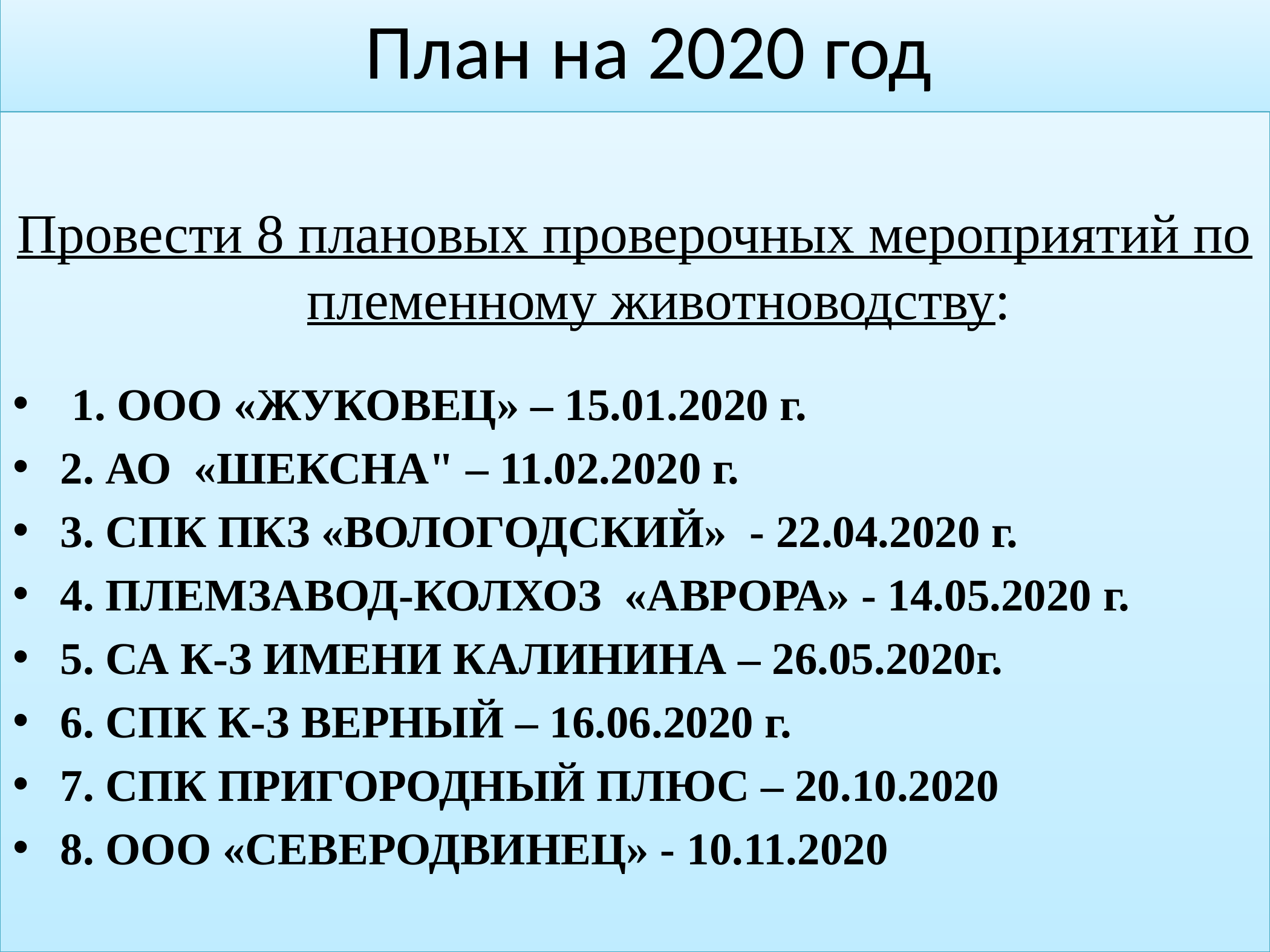

# План на 2020 год

Провести 8 плановых проверочных мероприятий по племенному животноводству:

 1. ООО «ЖУКОВЕЦ» – 15.01.2020 г.
2. АО  «ШЕКСНА" – 11.02.2020 г.
3. СПК ПКЗ «ВОЛОГОДСКИЙ»  - 22.04.2020 г.
4. ПЛЕМЗАВОД-КОЛХОЗ  «АВРОРА» - 14.05.2020 г.
5. СА К-З ИМЕНИ КАЛИНИНА – 26.05.2020г.
6. СПК К-З ВЕРНЫЙ – 16.06.2020 г.
7. СПК ПРИГОРОДНЫЙ ПЛЮС – 20.10.2020
8. ООО «СЕВЕРОДВИНЕЦ» - 10.11.2020